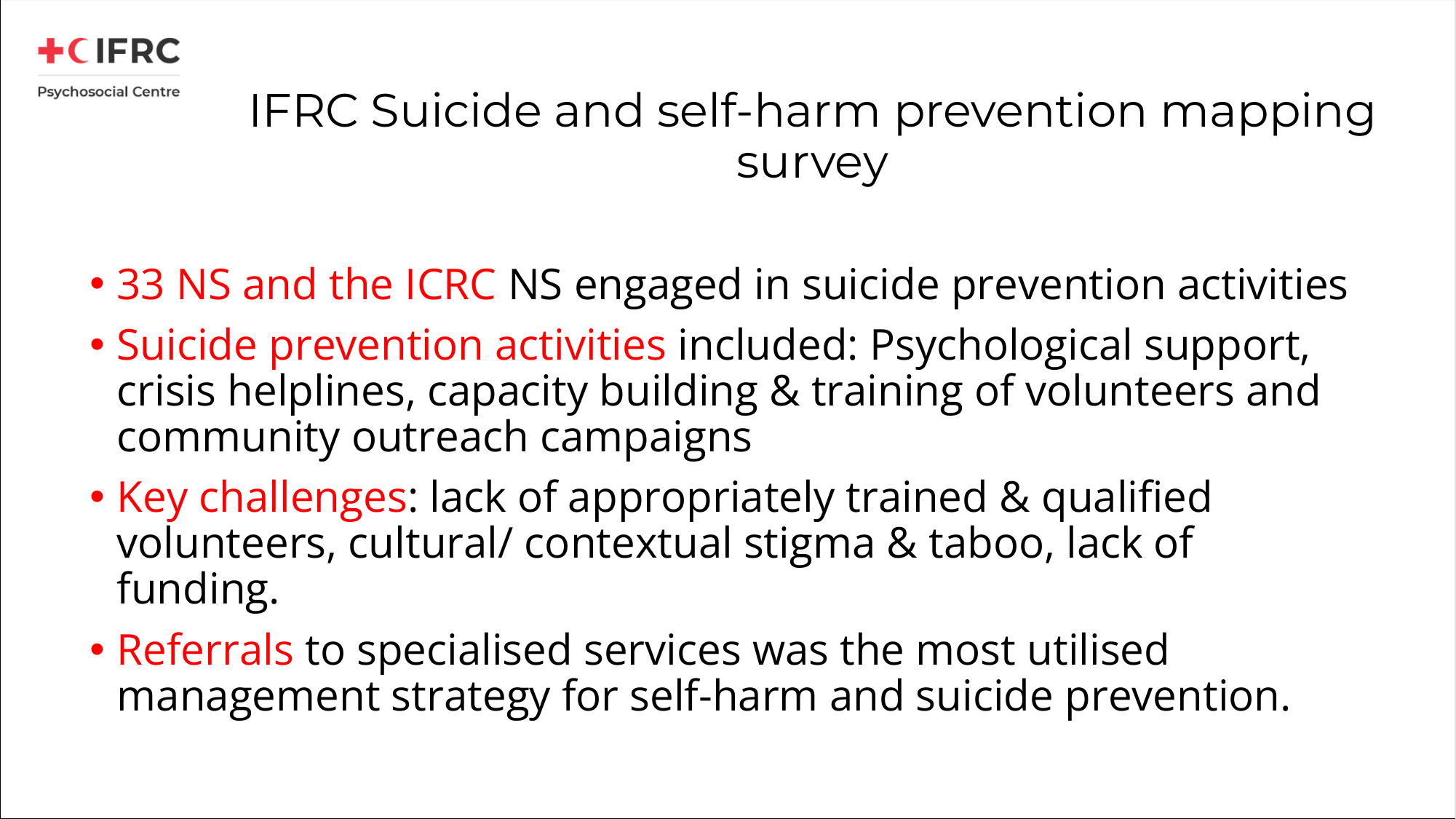

# IFRC Suicide and self-harm prevention mapping survey
33 NS and the ICRC NS engaged in suicide prevention activities
Suicide prevention activities included: Psychological support, crisis helplines, capacity building & training of volunteers and community outreach campaigns
Key challenges: lack of appropriately trained & qualified volunteers, cultural/ contextual stigma & taboo, lack of funding.
Referrals to specialised services was the most utilised management strategy for self-harm and suicide prevention.